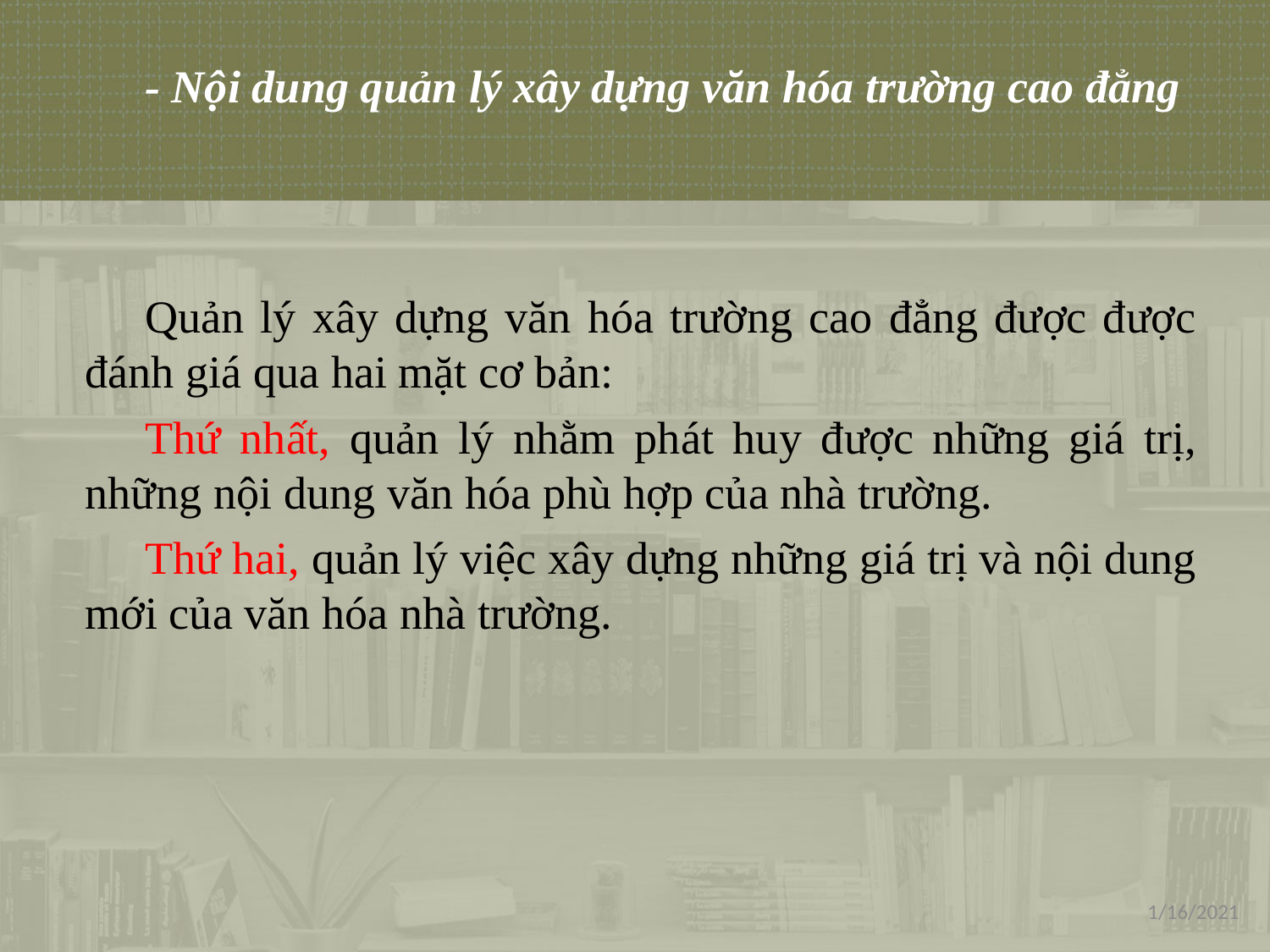

- Nội dung quản lý xây dựng văn hóa trường cao đẳng
Quản lý xây dựng văn hóa trường cao đẳng được được đánh giá qua hai mặt cơ bản:
Thứ nhất, quản lý nhằm phát huy được những giá trị, những nội dung văn hóa phù hợp của nhà trường.
Thứ hai, quản lý việc xây dựng những giá trị và nội dung mới của văn hóa nhà trường.
1/16/2021